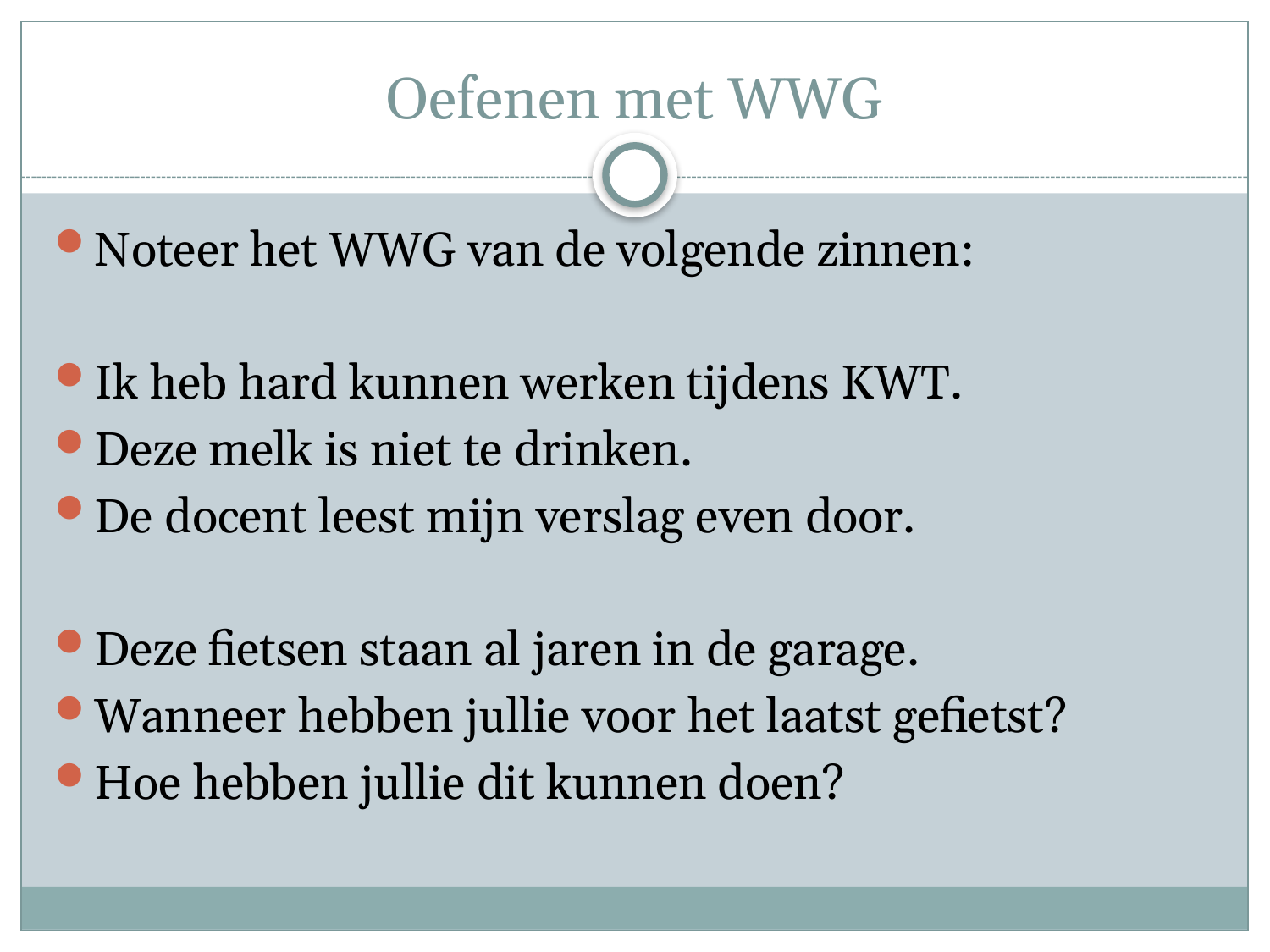

# Oefenen met WWG
Noteer het WWG van de volgende zinnen:

Ik heb hard kunnen werken tijdens KWT.
Deze melk is niet te drinken.
De docent leest mijn verslag even door.

Deze fietsen staan al jaren in de garage.
Wanneer hebben jullie voor het laatst gefietst?
Hoe hebben jullie dit kunnen doen?